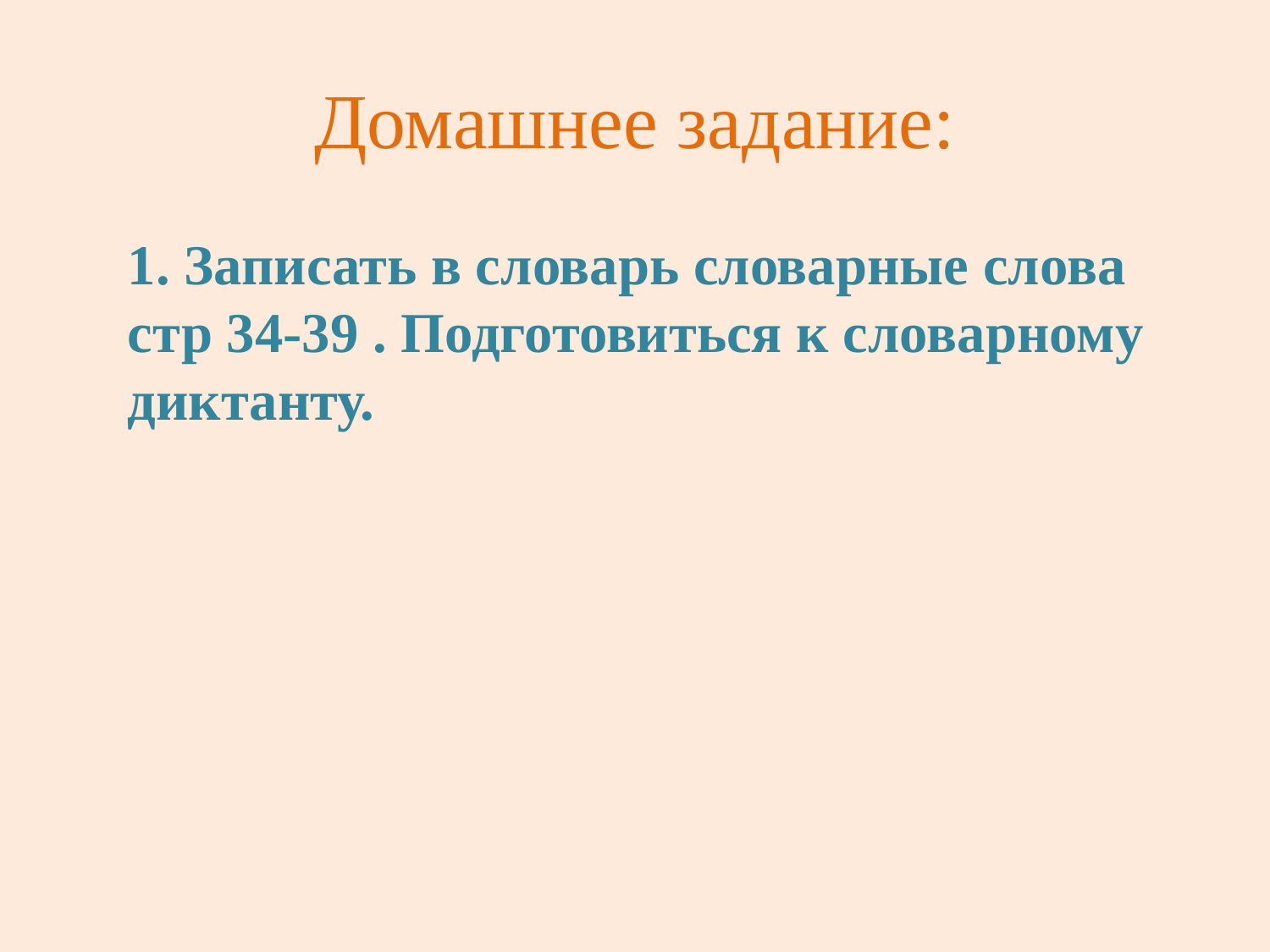

# Домашнее задание:
1. Записать в словарь словарные слова стр 34-39 . Подготовиться к словарному диктанту.